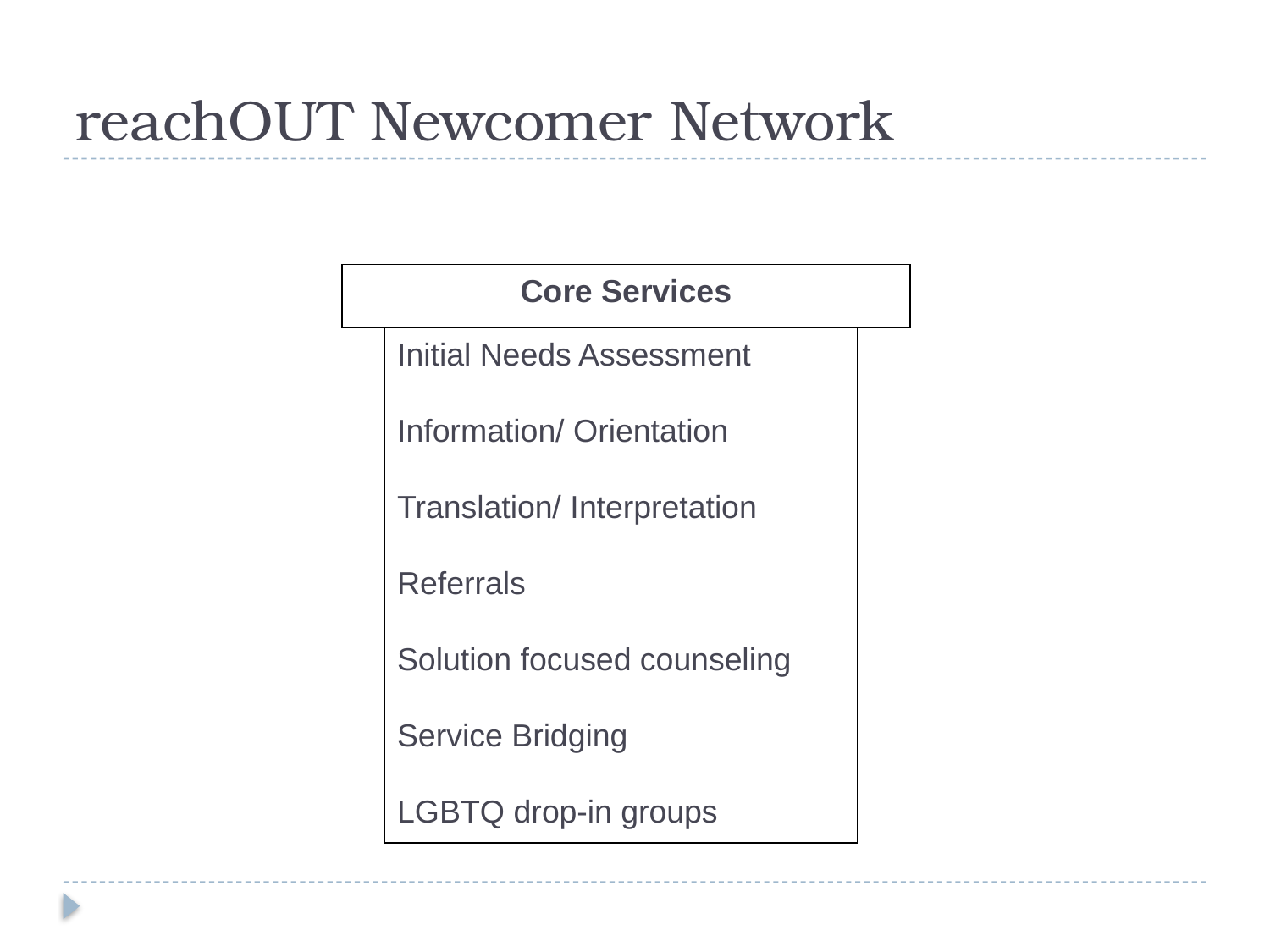

# reachOUT Newcomer Network

Core Services
Initial Needs Assessment

Information/ Orientation

Translation/ Interpretation

Referrals

Solution focused counseling

Service Bridging

LGBTQ drop-in groups